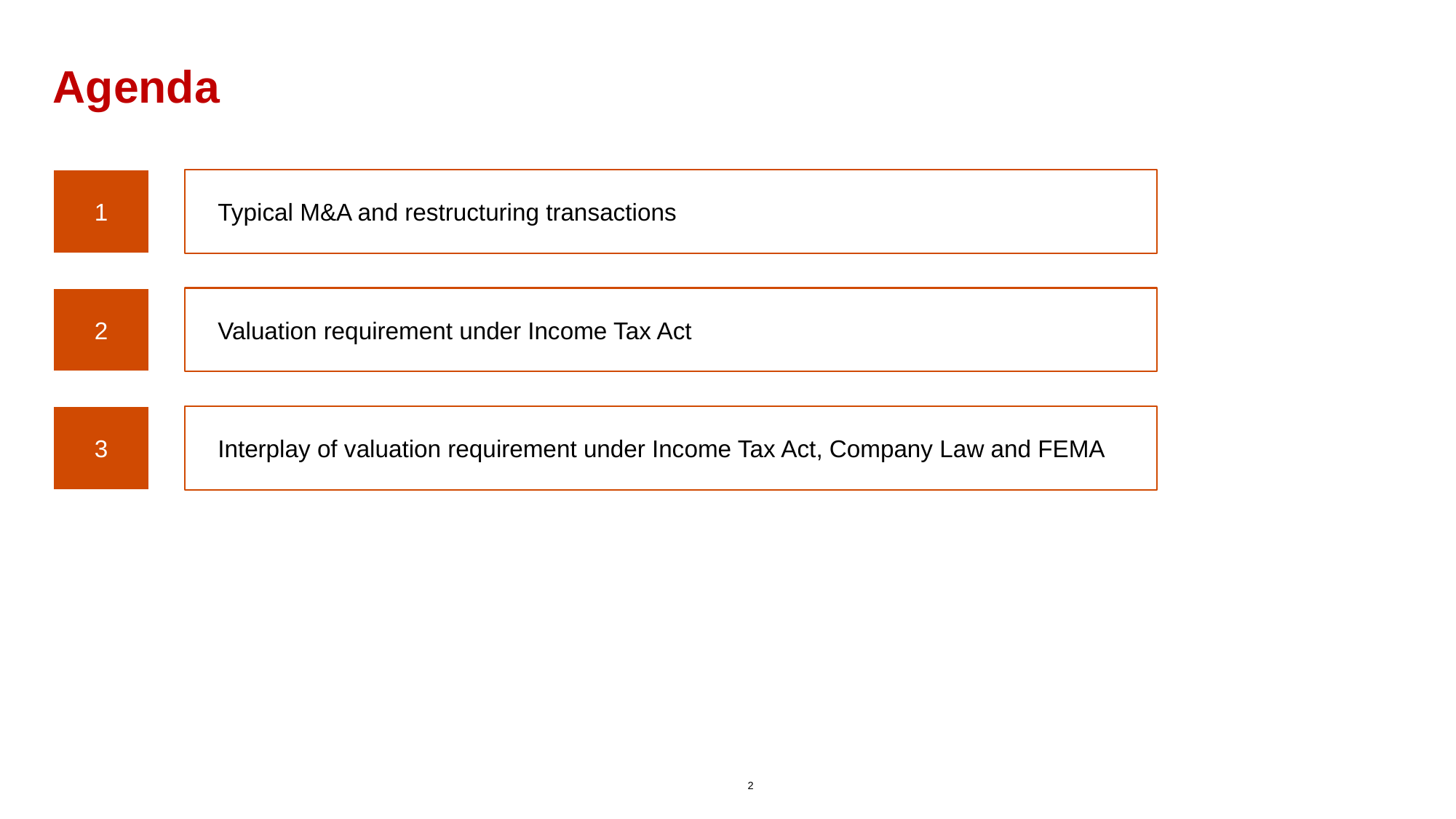

# Agenda
1
Typical M&A and restructuring transactions
2
Valuation requirement under Income Tax Act
3
Interplay of valuation requirement under Income Tax Act, Company Law and FEMA
2